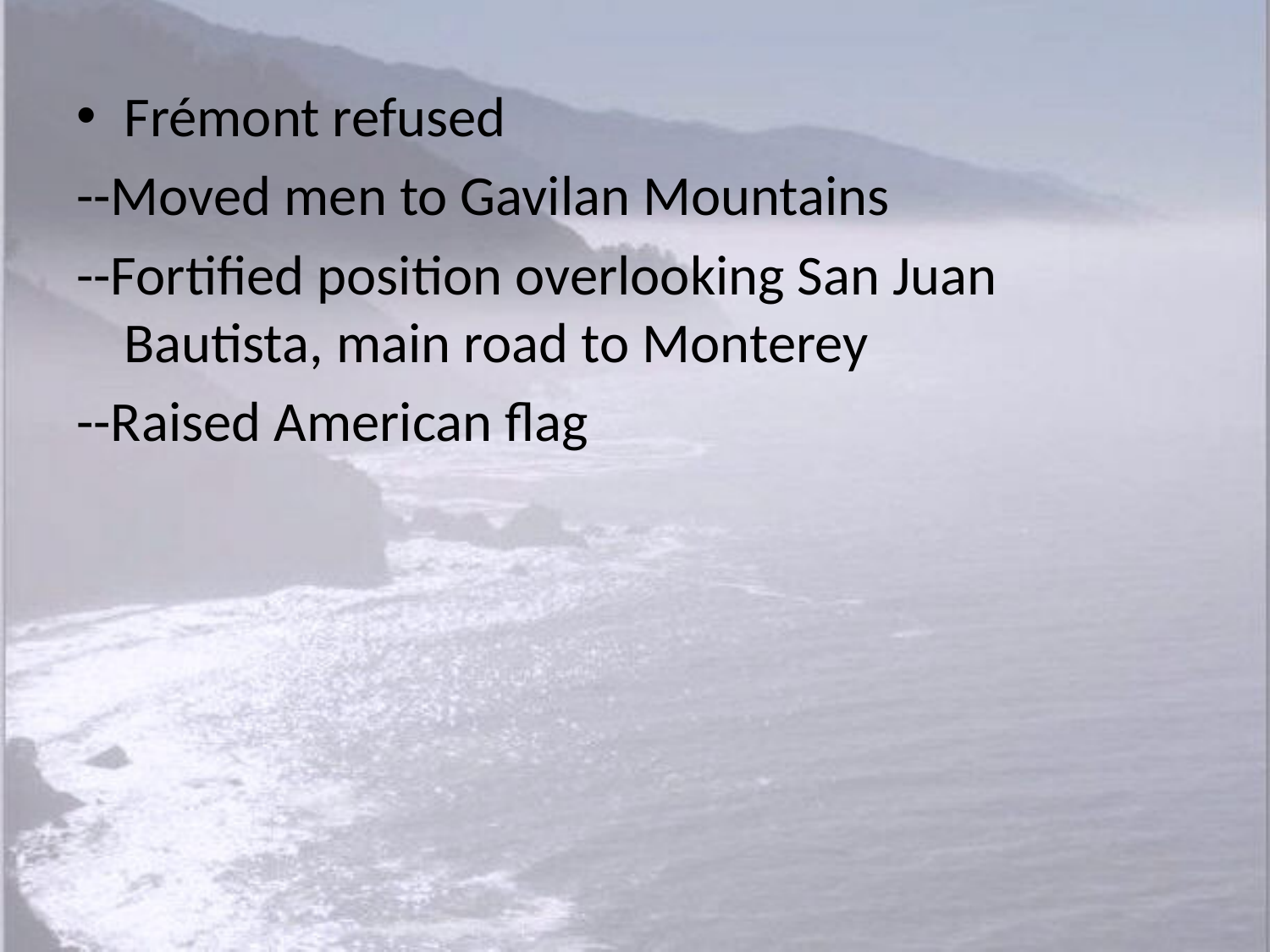

Frémont refused
--Moved men to Gavilan Mountains
--Fortified position overlooking San Juan Bautista, main road to Monterey
--Raised American flag